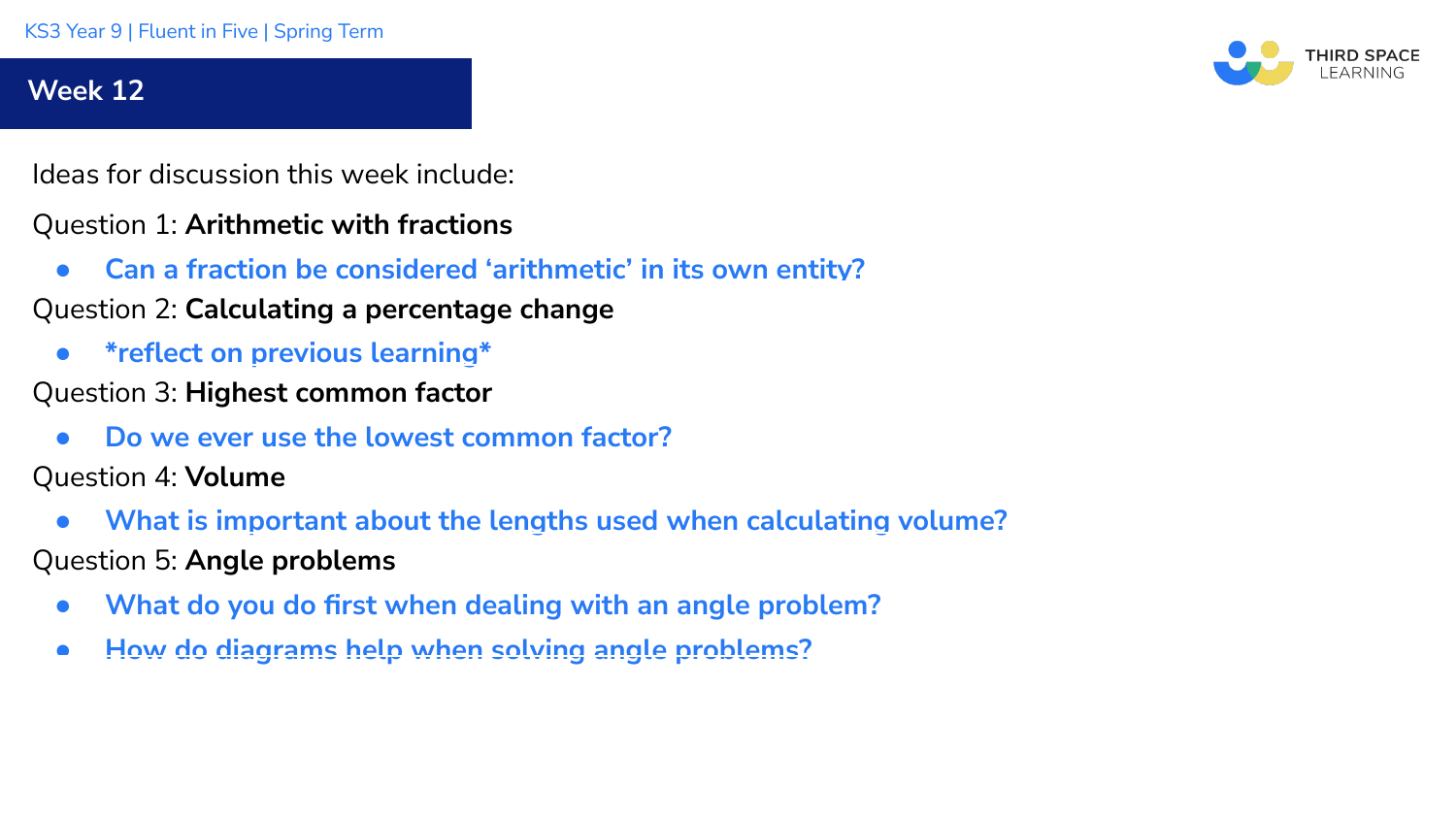

Week 12
| Ideas for discussion this week include: |
| --- |
| Question 1: Arithmetic with fractions Can a fraction be considered ‘arithmetic’ in its own entity? |
| Question 2: Calculating a percentage change \*reflect on previous learning\* |
| Question 3: Highest common factor Do we ever use the lowest common factor? |
| Question 4: Volume What is important about the lengths used when calculating volume? |
| Question 5: Angle problems What do you do first when dealing with an angle problem? How do diagrams help when solving angle problems? |